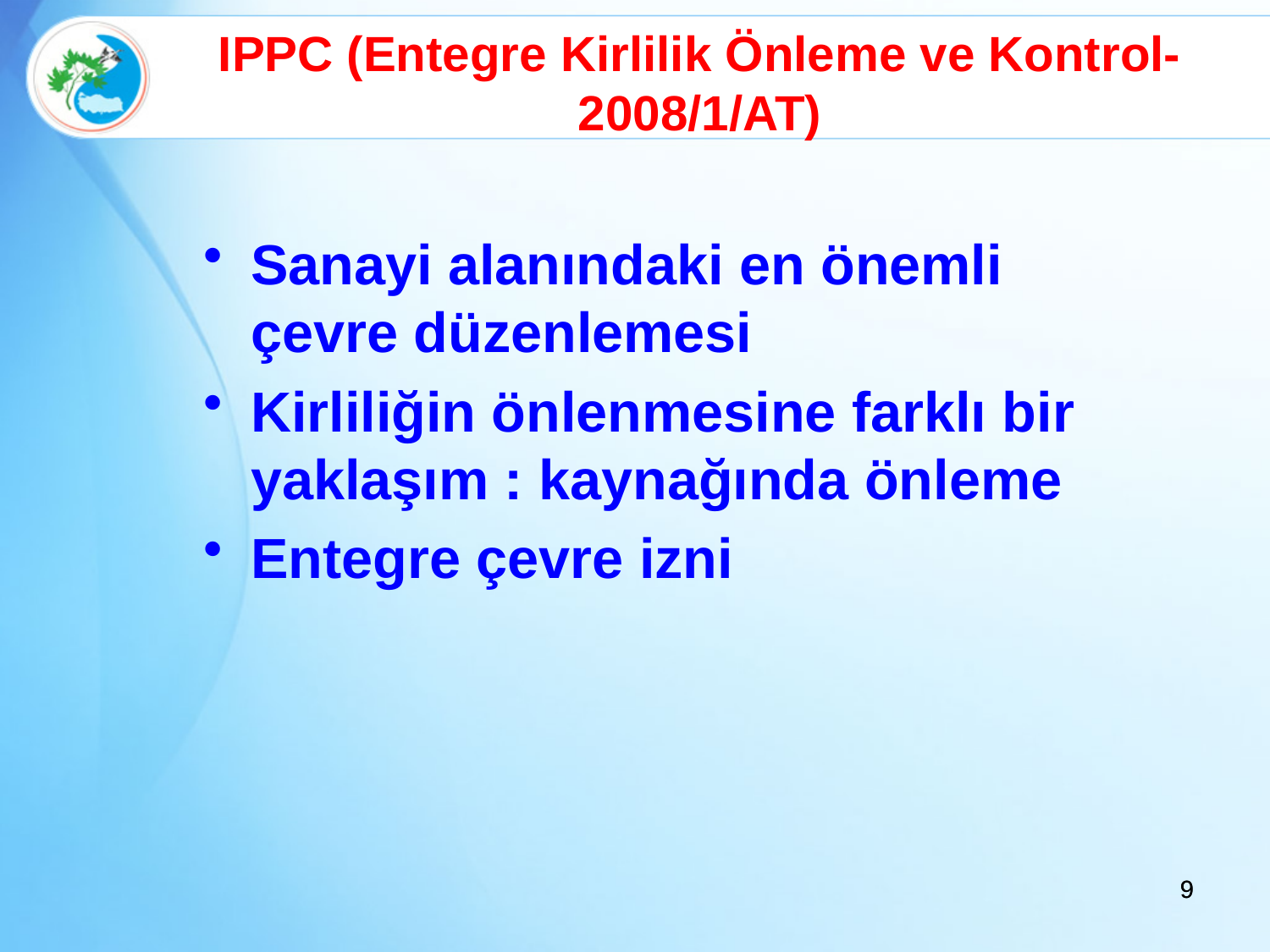

# IPPC (Entegre Kirlilik Önleme ve Kontrol-2008/1/AT)
Sanayi alanındaki en önemli çevre düzenlemesi
Kirliliğin önlenmesine farklı bir yaklaşım : kaynağında önleme
Entegre çevre izni
9
9